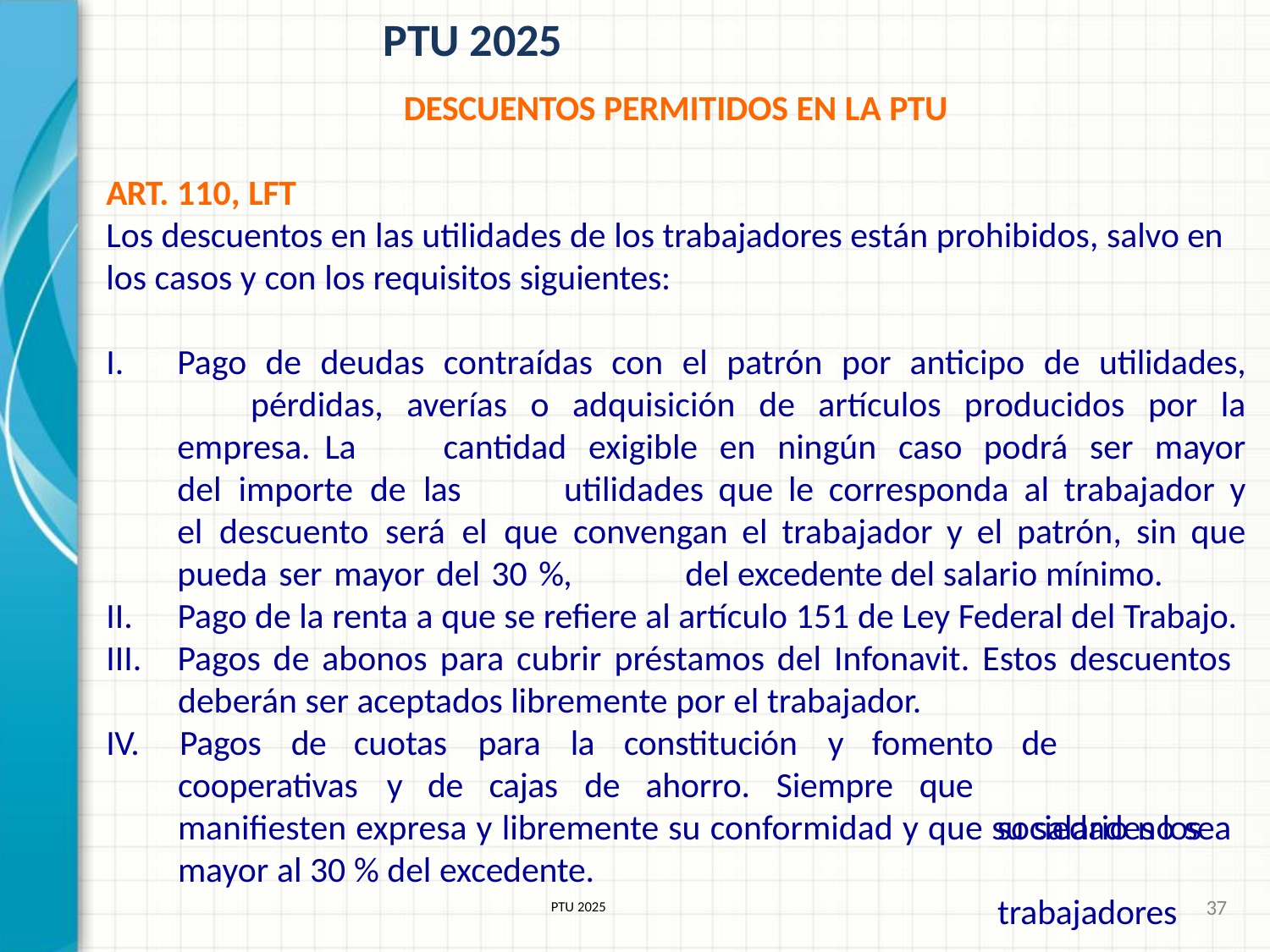

# PTU 2025
DESCUENTOS PERMITIDOS EN LA PTU
ART. 110, LFT
Los descuentos en las utilidades de los trabajadores están prohibidos, salvo en los casos y con los requisitos siguientes:
Pago  de  deudas  contraídas  con  el  patrón  por  anticipo  de  utilidades, 	pérdidas, averías o adquisición de artículos producidos por la empresa. La 	cantidad exigible en ningún caso podrá ser mayor del importe de las 	utilidades que le corresponda al trabajador y el descuento será el que 	convengan el trabajador y el patrón, sin que pueda ser mayor del 30 %, 	del excedente del salario mínimo.
Pago de la renta a que se refiere al artículo 151 de Ley Federal del Trabajo.
Pagos de abonos para cubrir préstamos del Infonavit. Estos descuentos
deberán ser aceptados libremente por el trabajador.
IV.	Pagos	de
cuotas	para	la	constitución	y	fomento
de		sociedades los	trabajadores
cooperativas	y	de	cajas	de	ahorro.	Siempre	que
manifiesten expresa y libremente su conformidad y que su salario no sea
mayor al 30 % del excedente.
37
PTU 2025